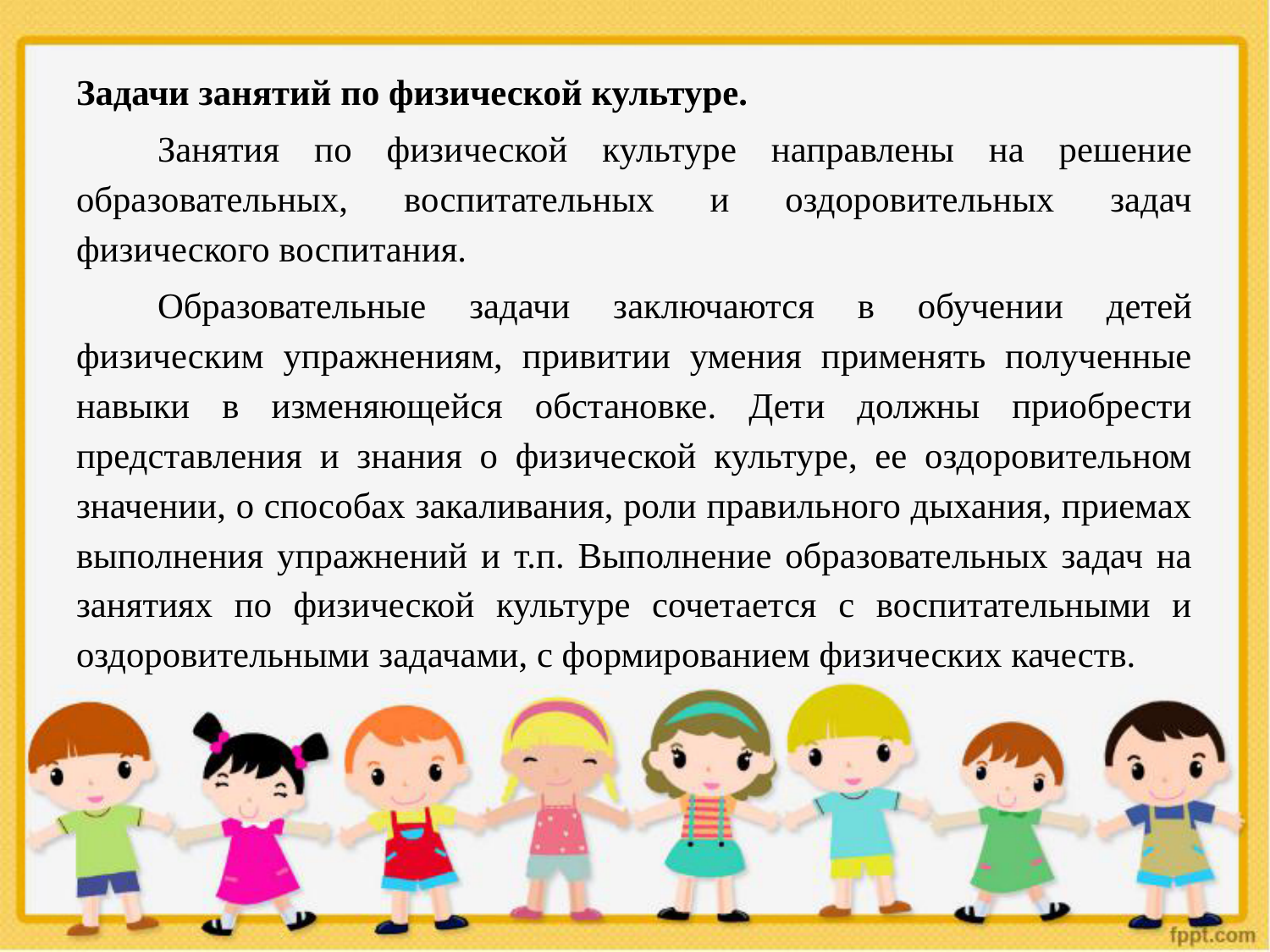

Задачи занятий по физической культуре.
	Занятия по физической культуре направлены на решение образовательных, воспитательных и оздоровительных задач физического воспитания.
	Образовательные задачи заключаются в обучении детей физическим упражнениям, привитии умения применять полученные навыки в изменяющейся обстановке. Дети должны приобрести представления и знания о физической культуре, ее оздоровительном значении, о способах закаливания, роли правильного дыхания, приемах выполнения упражнений и т.п. Выполнение образовательных задач на занятиях по физической культуре сочетается с воспитательными и оздоровительными задачами, с формированием физических качеств.